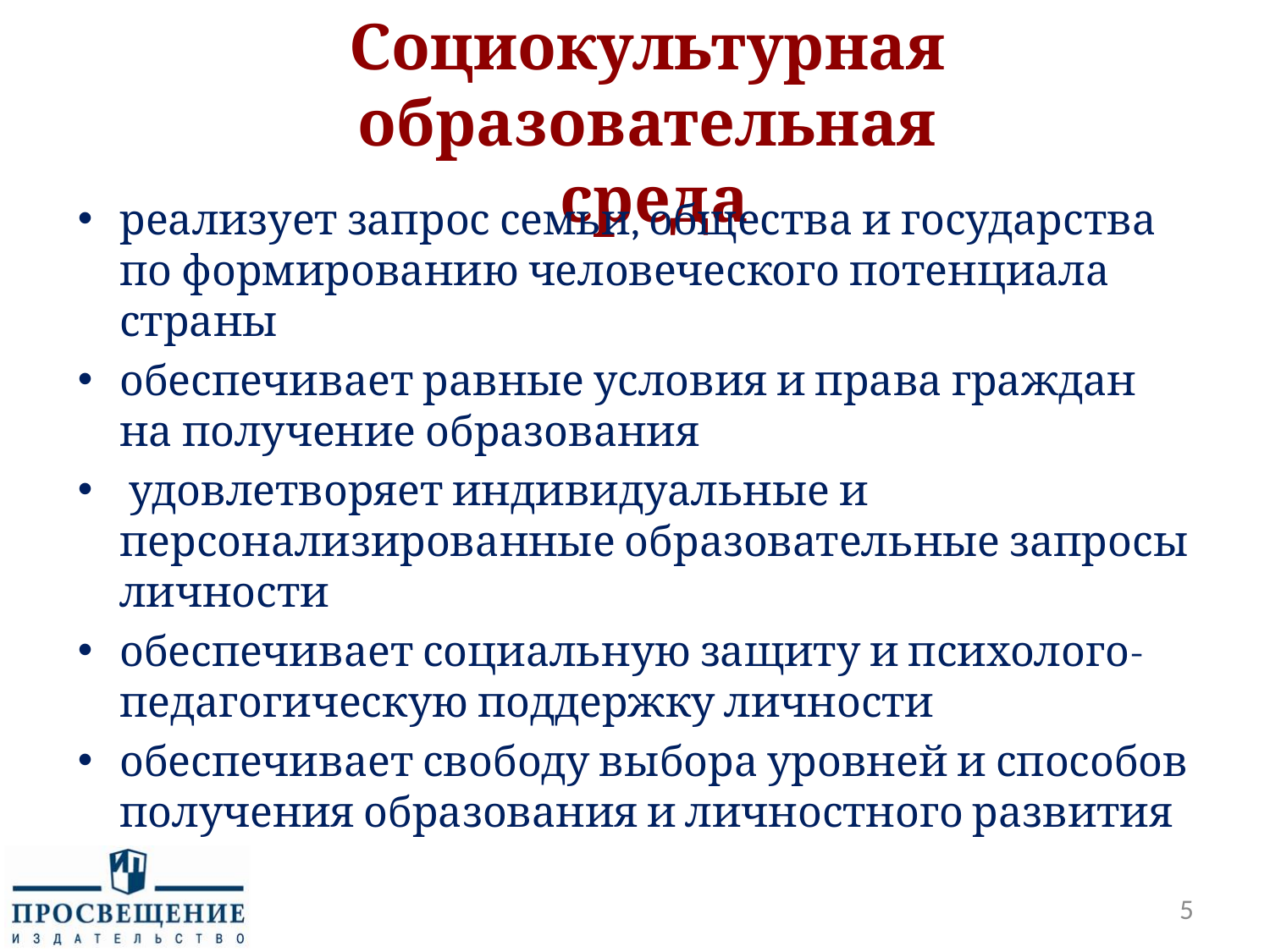

Социокультурная образовательная
 среда
реализует запрос семьи, общества и государства по формированию человеческого потенциала страны
обеспечивает равные условия и права граждан на получение образования
 удовлетворяет индивидуальные и персонализированные образовательные запросы личности
обеспечивает социальную защиту и психолого-педагогическую поддержку личности
обеспечивает свободу выбора уровней и способов получения образования и личностного развития

5